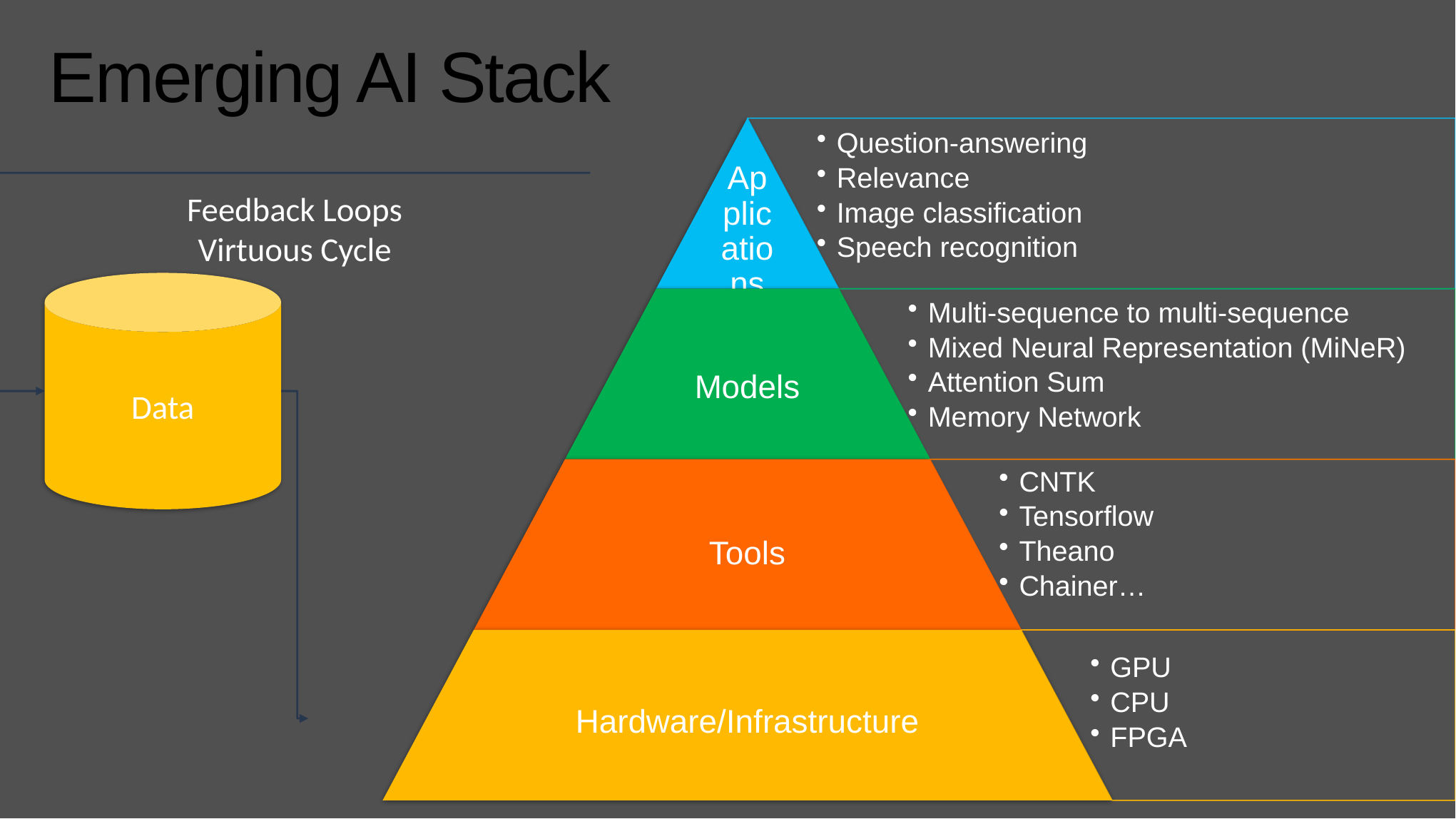

# Emerging AI Stack
Question-answering
Relevance
Image classification
Speech recognition
Applications
Multi-sequence to multi-sequence
Mixed Neural Representation (MiNeR)
Attention Sum
Memory Network
Models
CNTK
Tensorflow
Theano
Chainer…
Tools
GPU
CPU
FPGA
Hardware/Infrastructure
Feedback Loops
Virtuous Cycle
Data